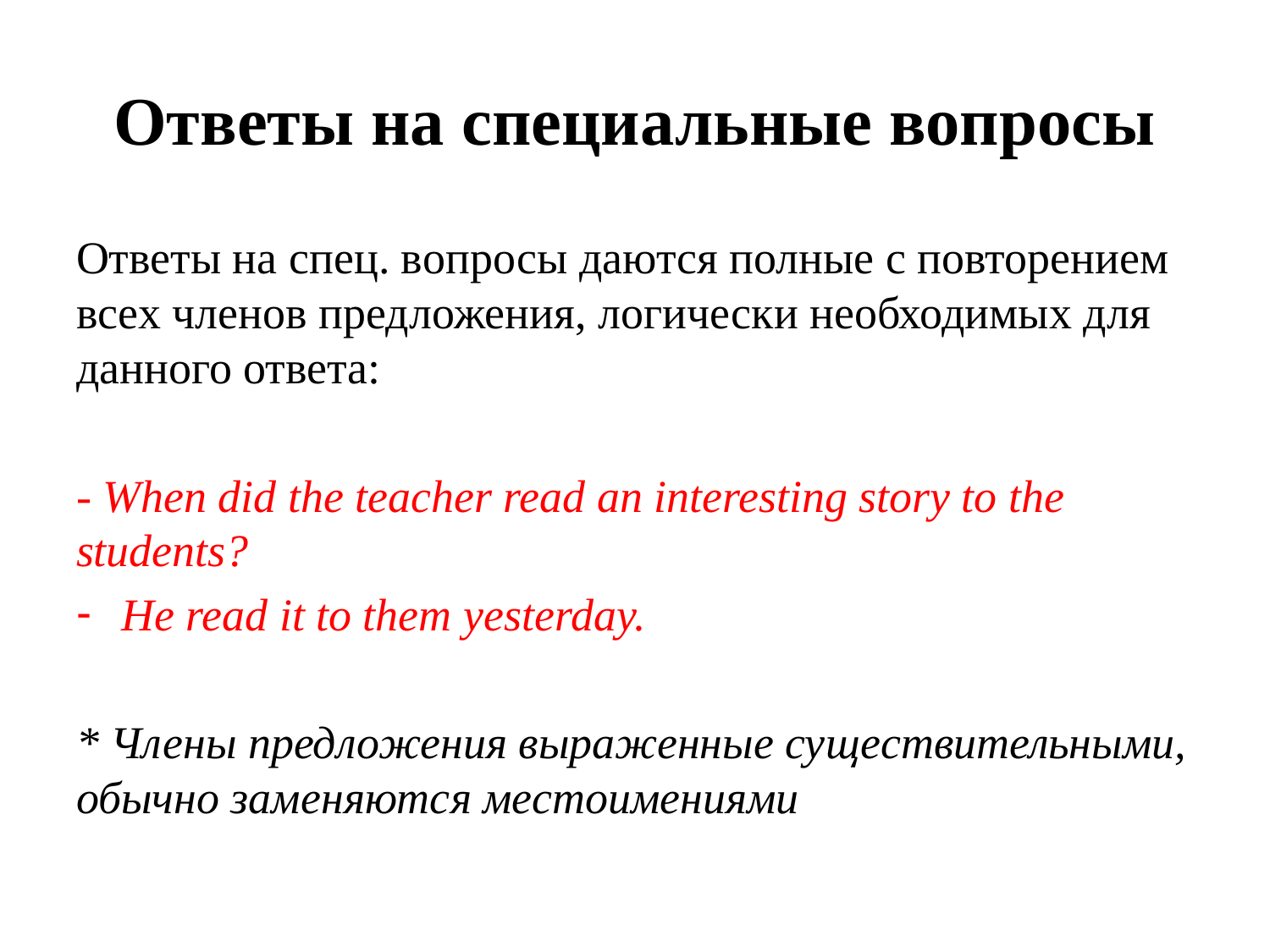

# Ответы на специальные вопросы
Ответы на спец. вопросы даются полные с повторением всех членов предложения, логически необходимых для данного ответа:

- When did the teacher read an interesting story to the students?
He read it to them yesterday.

* Члены предложения выраженные существительными, обычно заменяются местоимениями